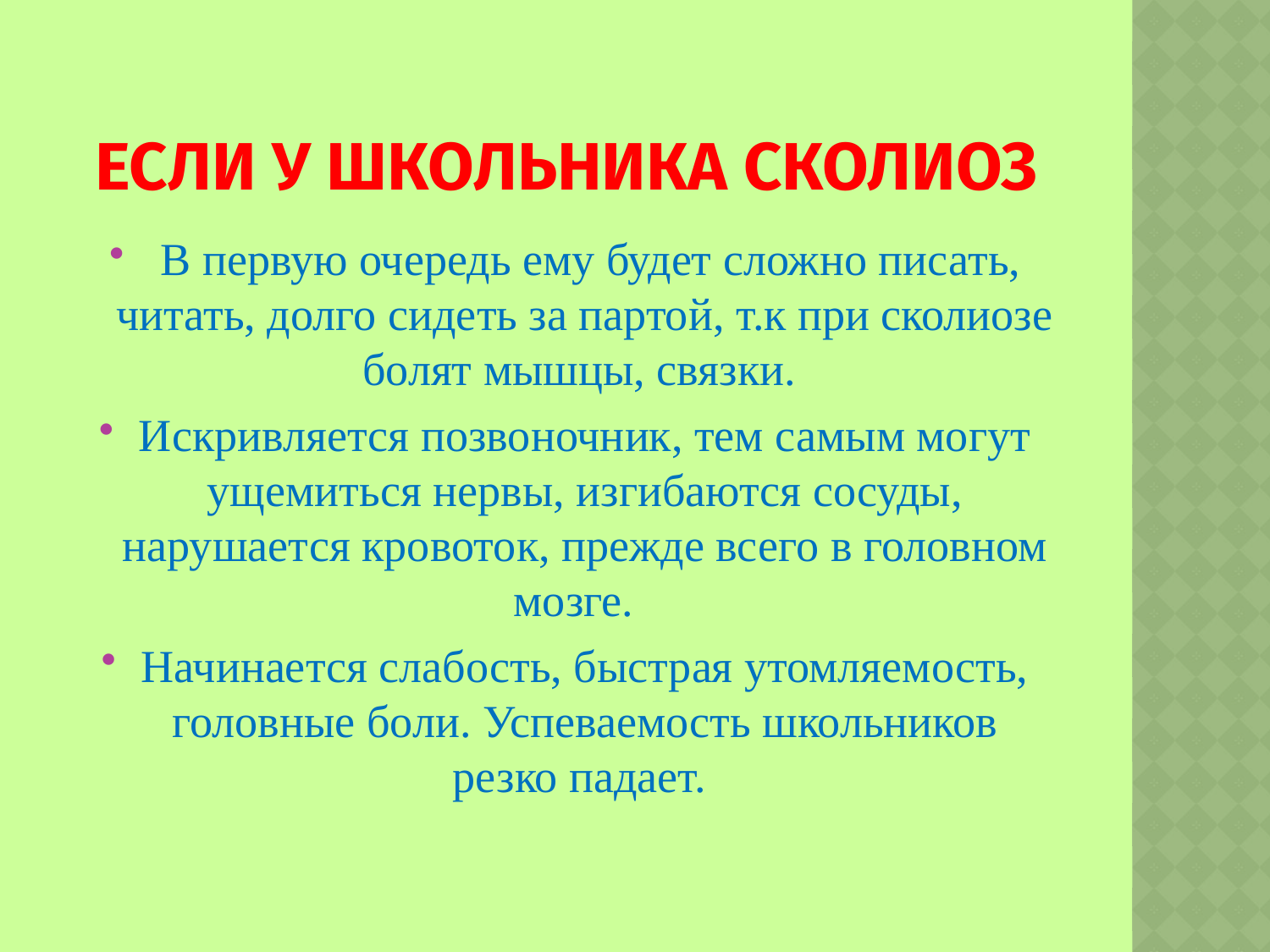

# Если у школьника сколиоз
 В первую очередь ему будет сложно писать, читать, долго сидеть за партой, т.к при сколиозе болят мышцы, связки.
Искривляется позвоночник, тем самым могут ущемиться нервы, изгибаются сосуды, нарушается кровоток, прежде всего в головном мозге.
Начинается слабость, быстрая утомляемость, головные боли. Успеваемость школьников резко падает.